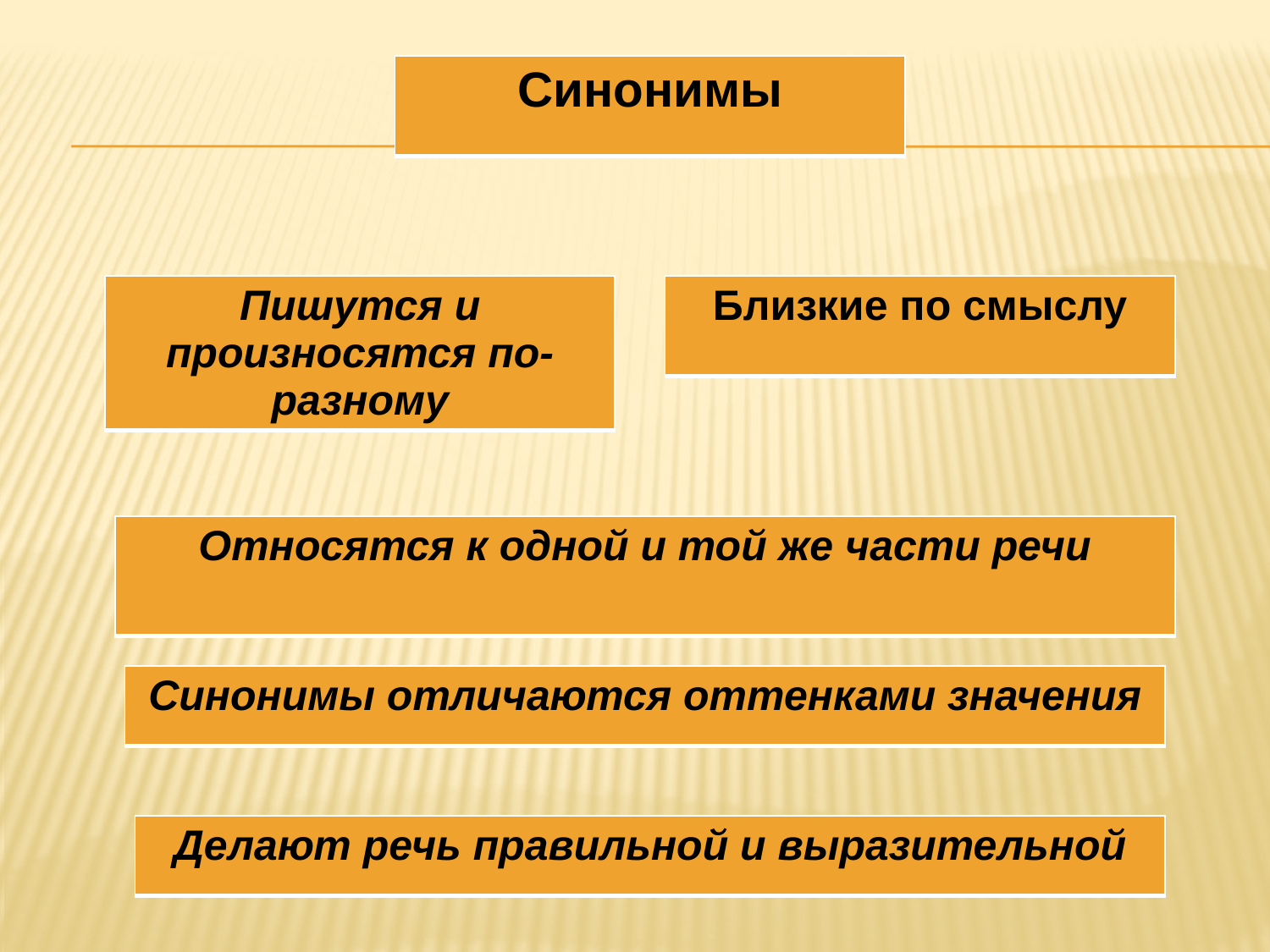

| Синонимы |
| --- |
#
| Пишутся и произносятся по-разному |
| --- |
| Близкие по смыслу |
| --- |
| Относятся к одной и той же части речи |
| --- |
| Синонимы отличаются оттенками значения |
| --- |
| Делают речь правильной и выразительной |
| --- |